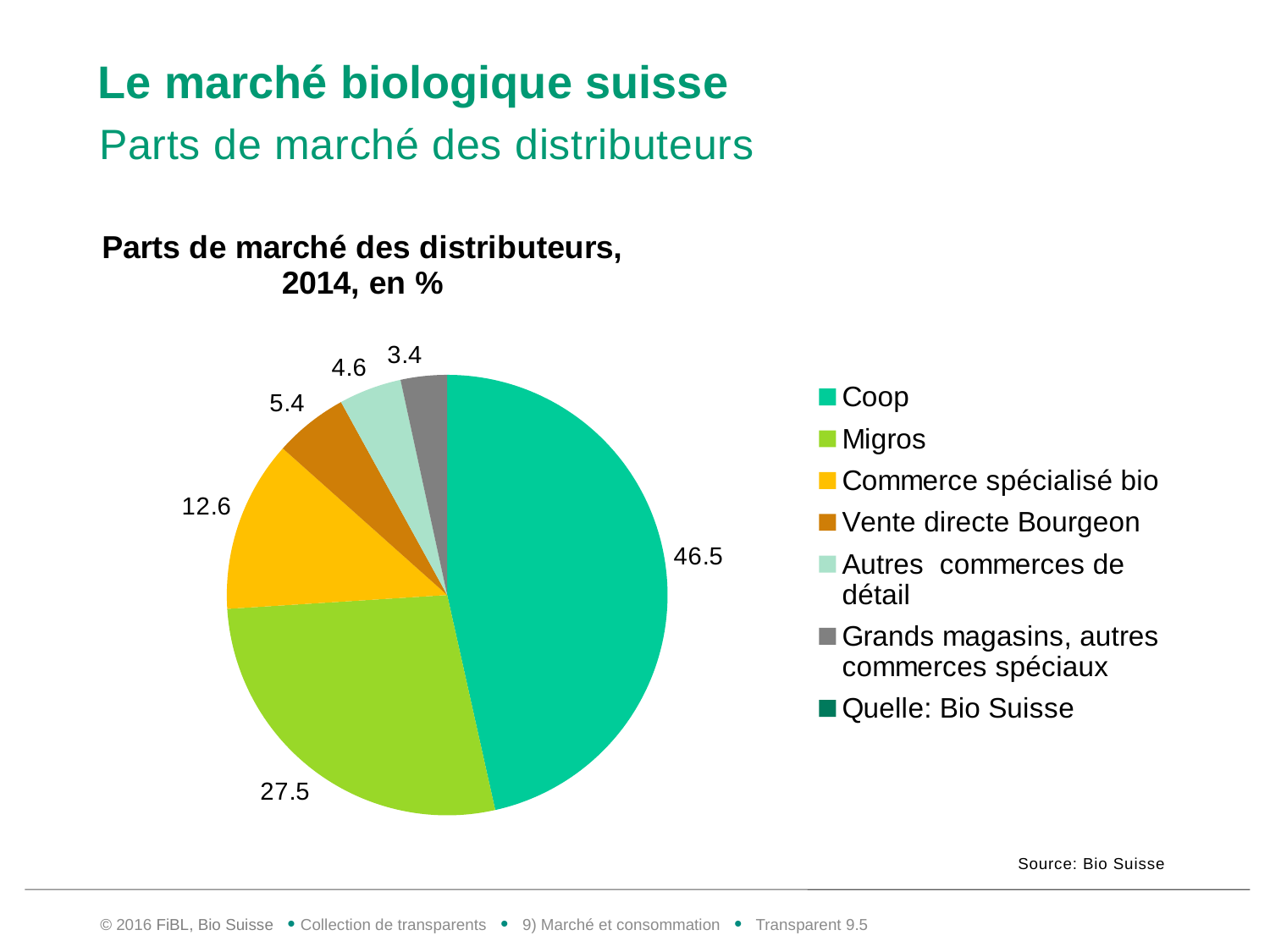

# Le marché biologique suisse
Parts de marché des distributeurs

### Chart: Parts de marché des distributeurs,
2014, en %

| Category | Parts de marché en % selon les distributeurs en 2014 |
|---|---|
| Coop | 46.5 |
| Migros | 27.5 |
| Commerce spécialisé bio | 12.6 |
| Vente directe Bourgeon | 5.4 |
| Autres  commerces de détail | 4.6 |
| Grands magasins, autres commerces spéciaux | 3.4 |
| Quelle: Bio Suisse | None |
Source: Bio Suisse
© 2016 FiBL, Bio Suisse   • Collection de transparents   •   9) Marché et consommation   •   Transparent 9.5